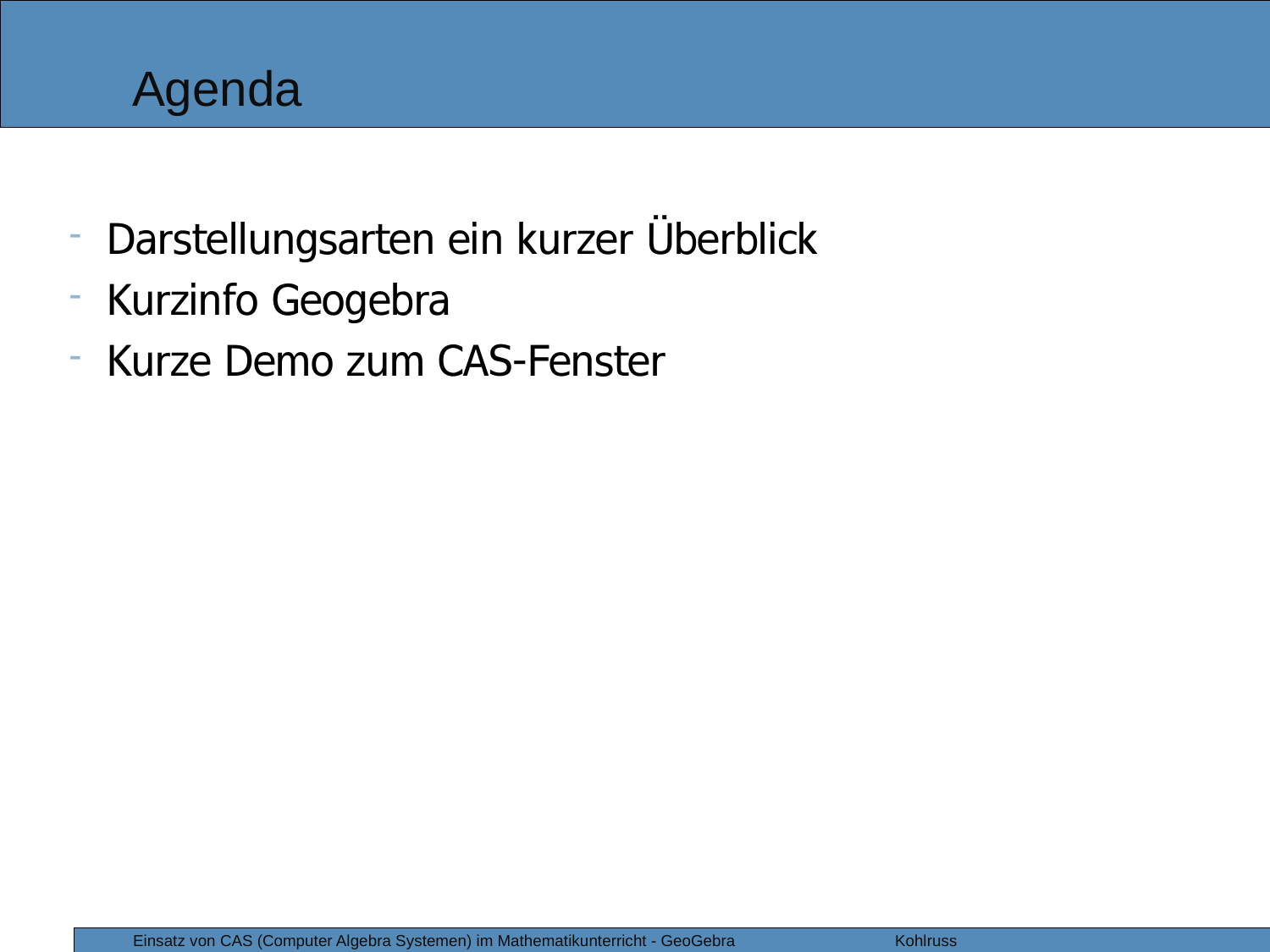

Agenda
Darstellungsarten ein kurzer Überblick
Kurzinfo Geogebra
Kurze Demo zum CAS-Fenster